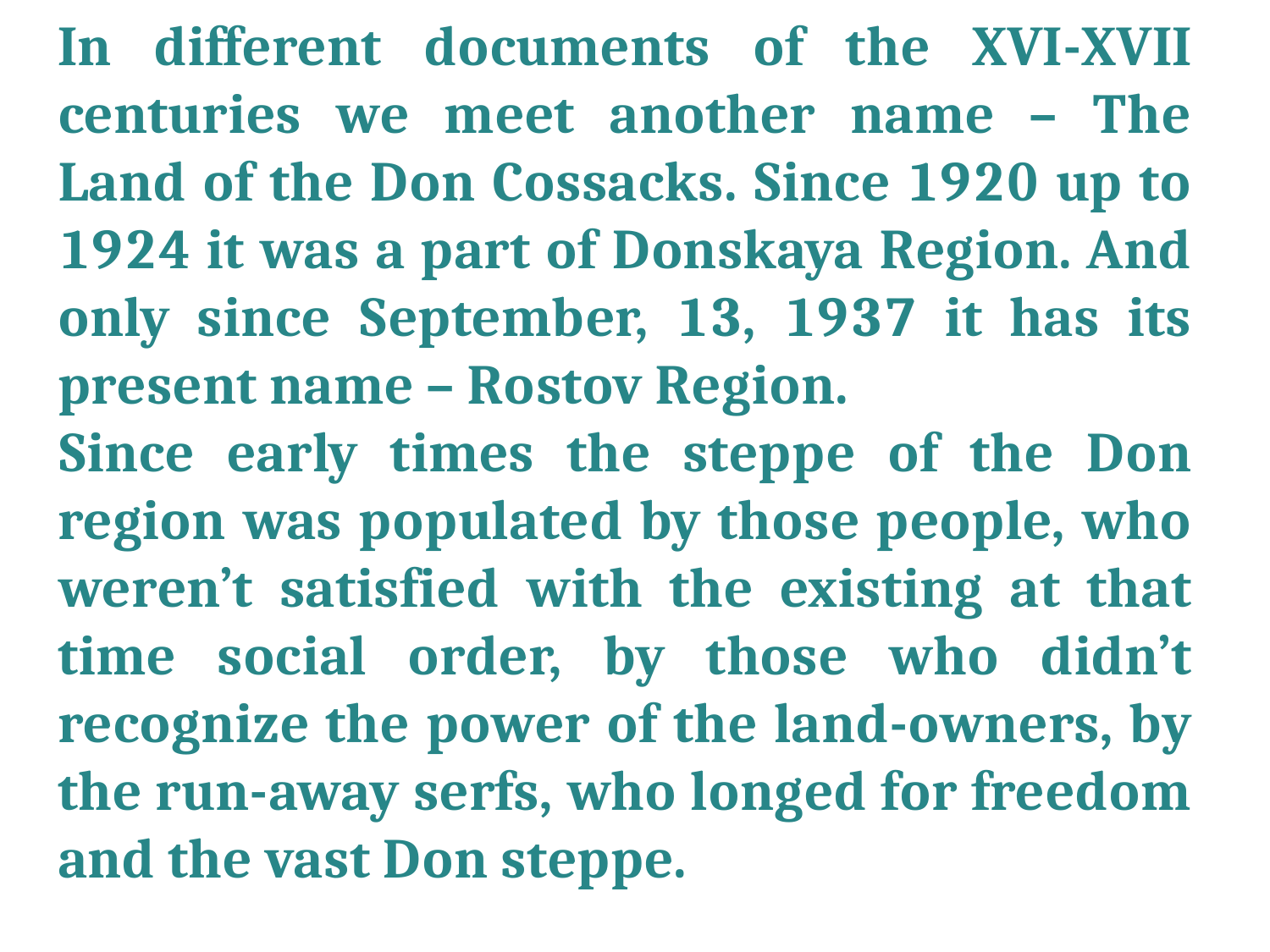

In different documents of the XVI-XVII centuries we meet another name – The Land of the Don Cossacks. Since 1920 up to 1924 it was a part of Donskaya Region. And only since September, 13, 1937 it has its present name – Rostov Region.
Since early times the steppe of the Don region was populated by those people, who weren’t satisfied with the existing at that time social order, by those who didn’t recognize the power of the land-owners, by the run-away serfs, who longed for freedom and the vast Don steppe.